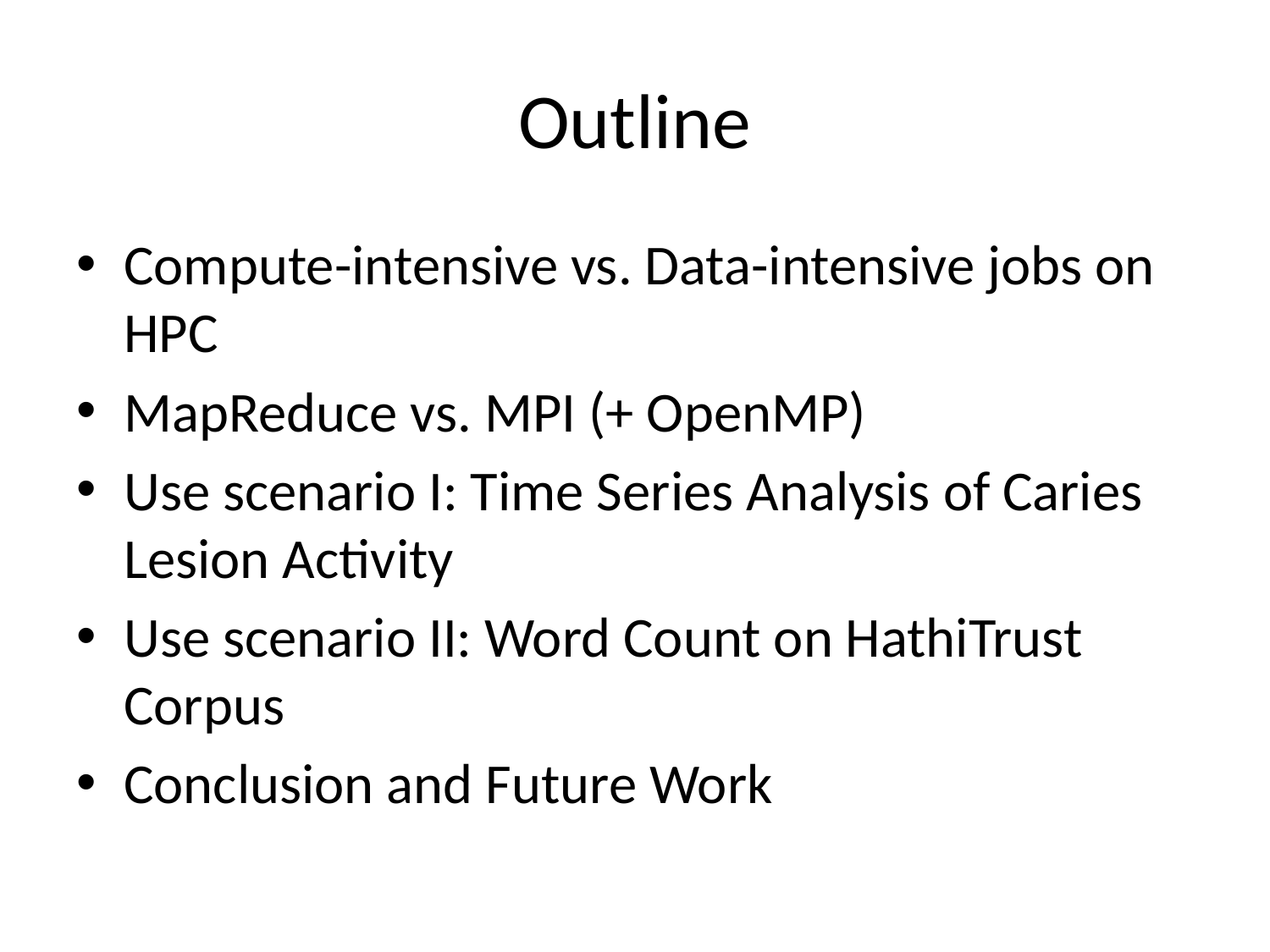

# Outline
Compute-intensive vs. Data-intensive jobs on HPC
MapReduce vs. MPI (+ OpenMP)
Use scenario I: Time Series Analysis of Caries Lesion Activity
Use scenario II: Word Count on HathiTrust Corpus
Conclusion and Future Work